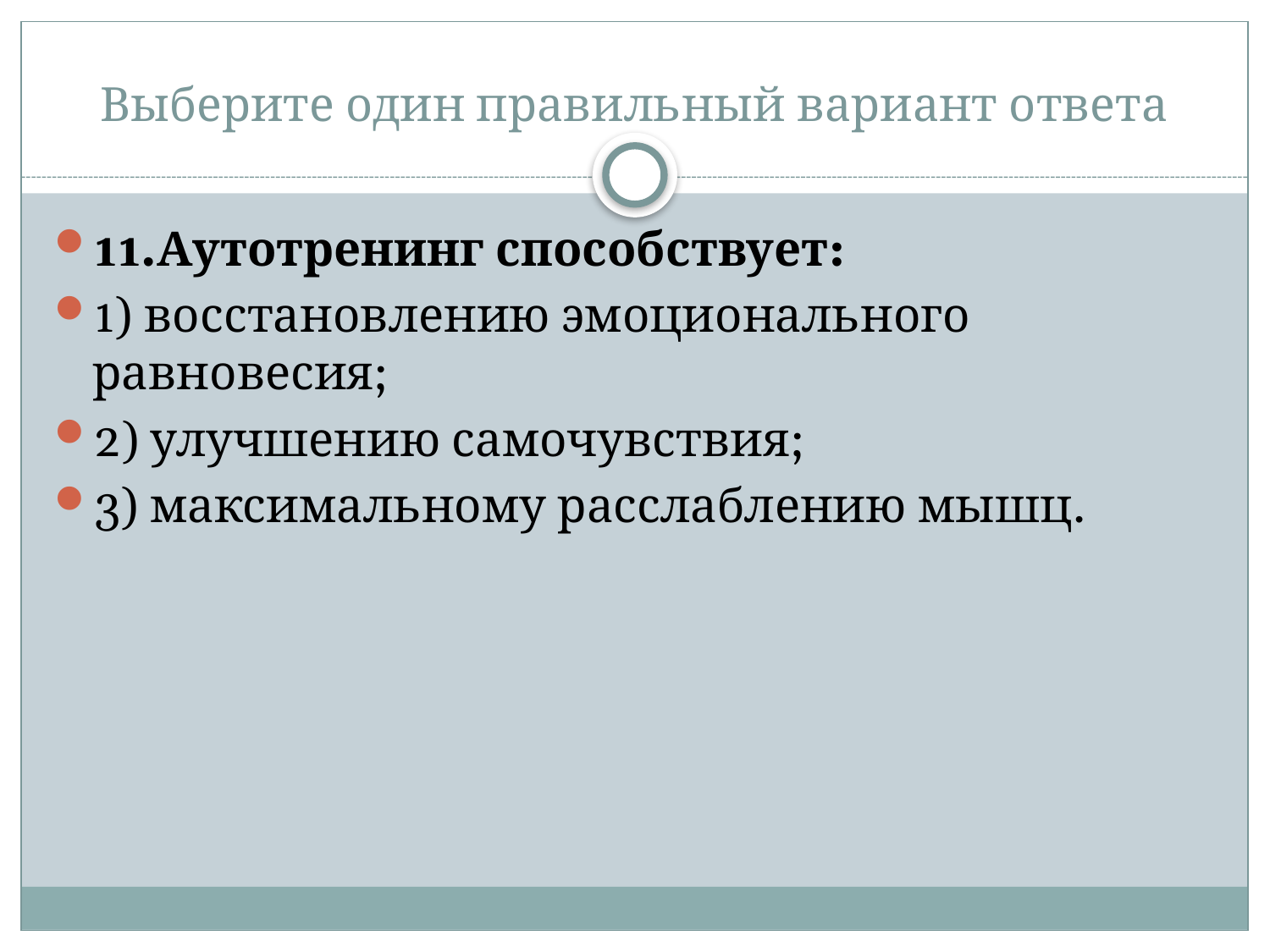

# Выберите один правильный вариант ответа
11.Аутотренинг способствует:
1) восстановлению эмоционального равновесия;
2) улучшению самочувствия;
3) максимальному расслаблению мышц.